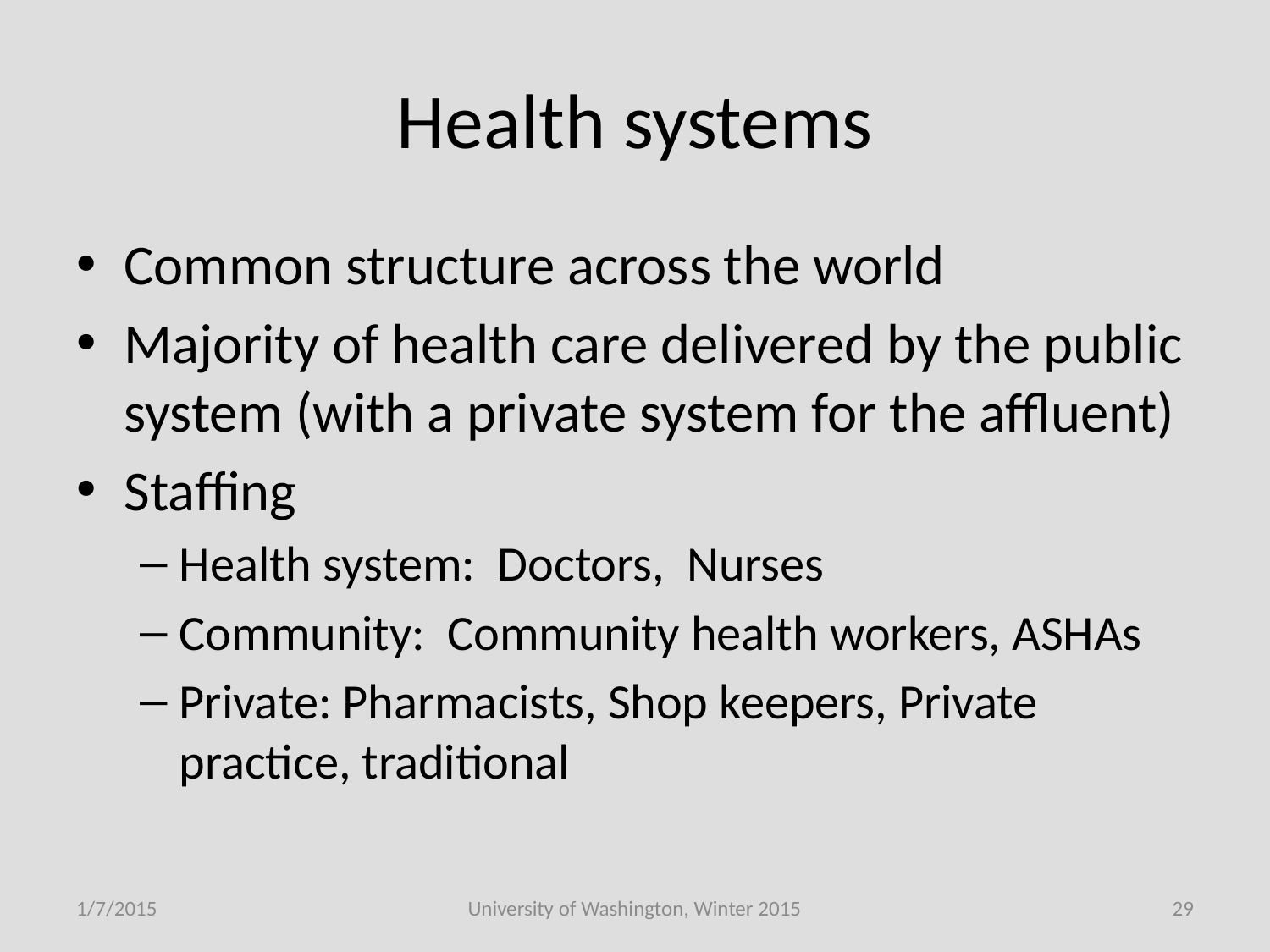

# Health systems
Common structure across the world
Majority of health care delivered by the public system (with a private system for the affluent)
Staffing
Health system:  Doctors,  Nurses
Community:  Community health workers, ASHAs
Private: Pharmacists, Shop keepers, Private practice, traditional
1/7/2015
University of Washington, Winter 2015
29